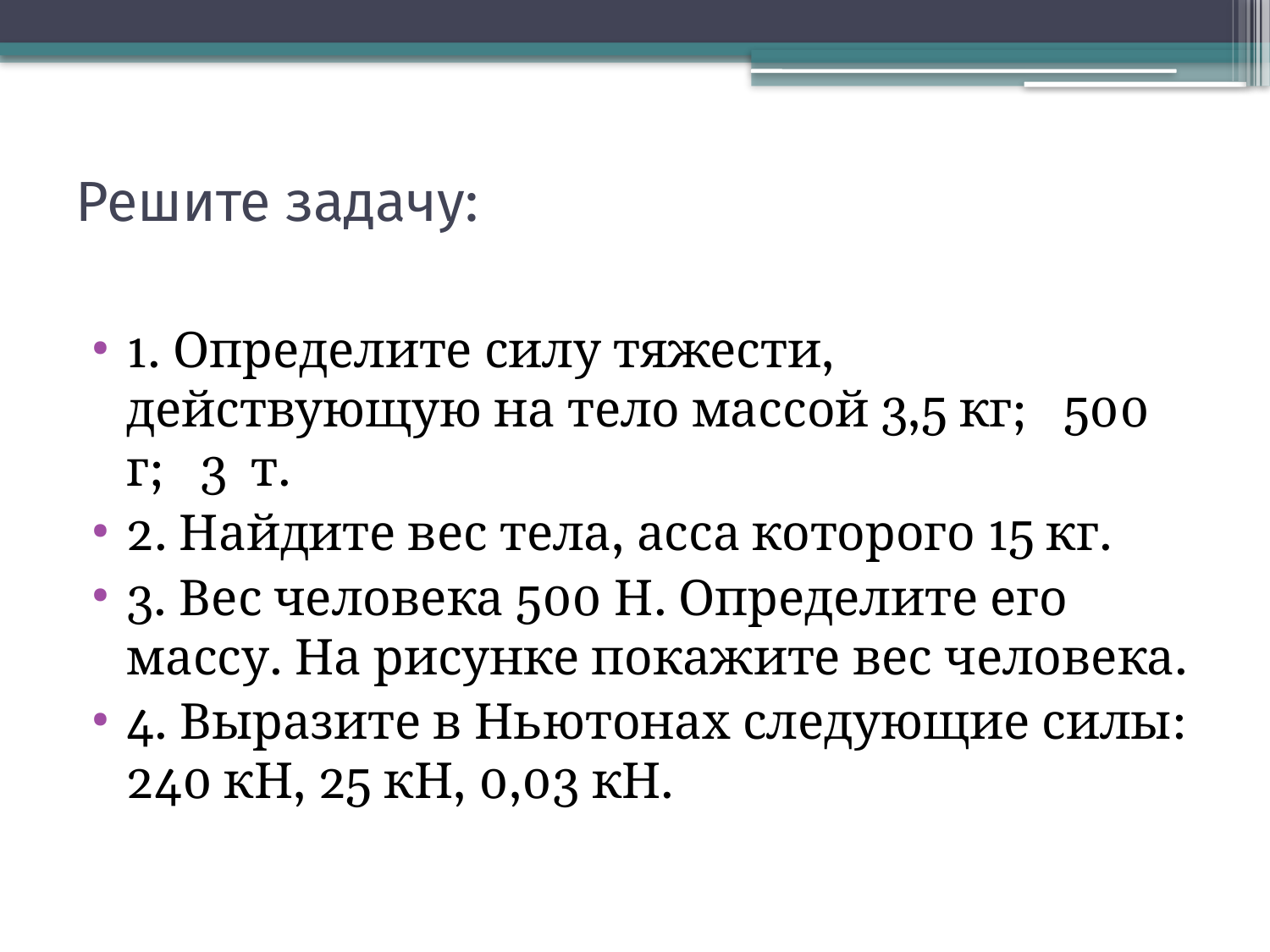

# Решите задачу:
1. Определите силу тяжести, действующую на тело массой 3,5 кг;   500 г;   3  т.
2. Найдите вес тела, асса которого 15 кг.
3. Вес человека 500 Н. Определите его массу. На рисунке покажите вес человека.
4. Выразите в Ньютонах следующие силы: 240 кН, 25 кН, 0,03 кН.